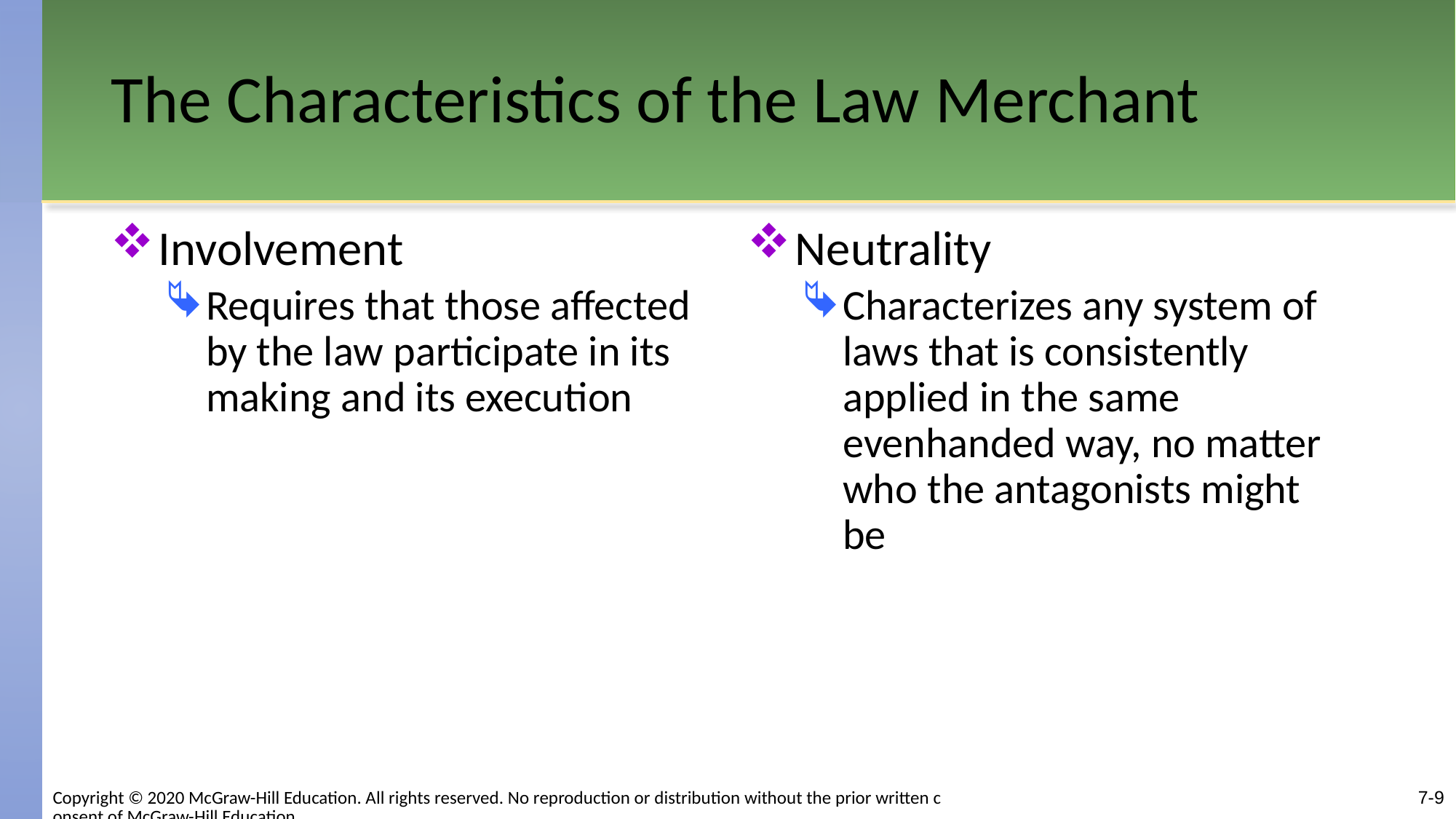

# The Characteristics of the Law Merchant
Involvement
Requires that those affected by the law participate in its making and its execution

Neutrality
Characterizes any system of laws that is consistently applied in the same evenhanded way, no matter who the antagonists might be

7-9
Copyright © 2020 McGraw-Hill Education. All rights reserved. No reproduction or distribution without the prior written consent of McGraw-Hill Education.